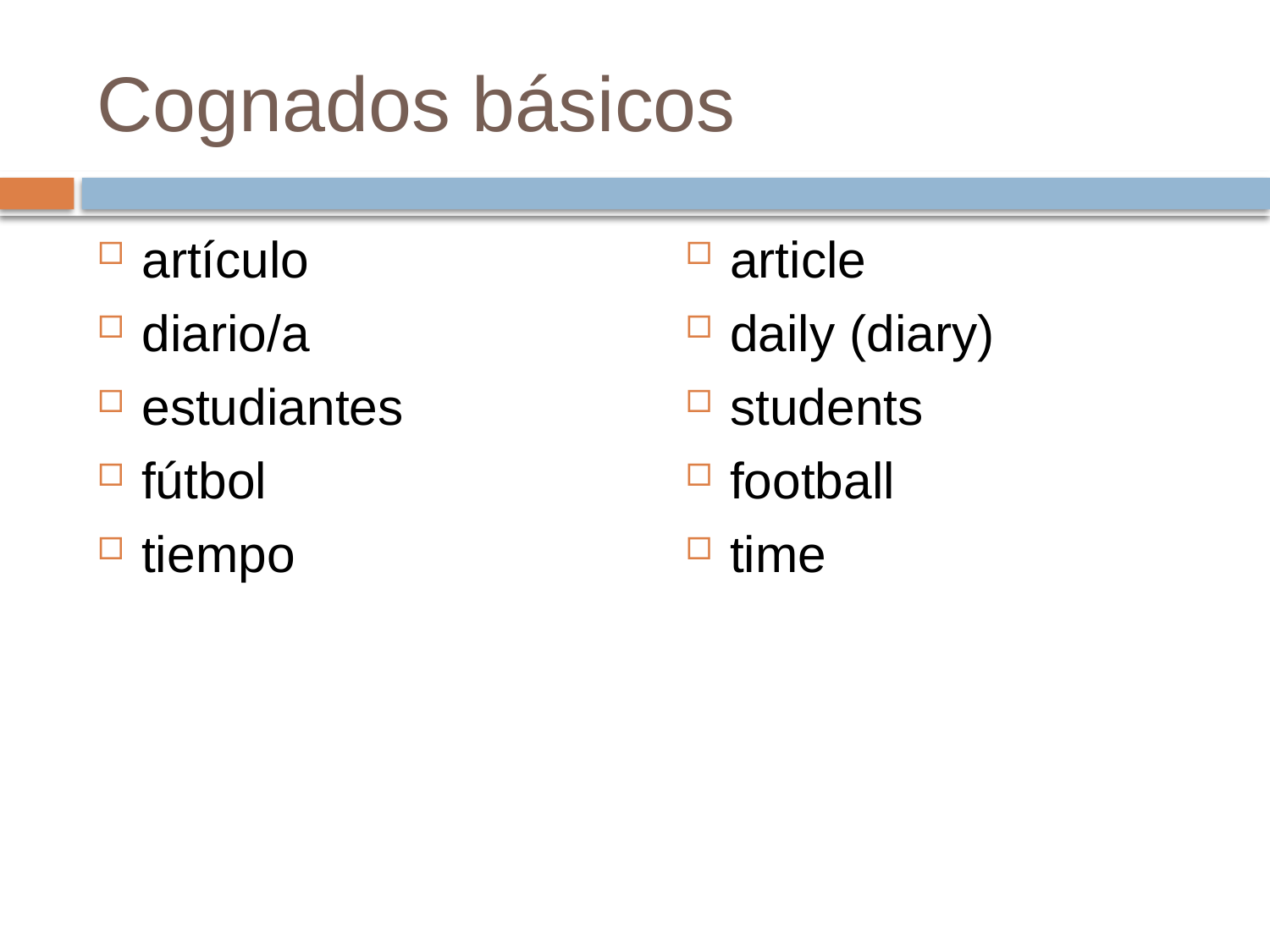

# Cognados básicos
artículo
diario/a
estudiantes
fútbol
tiempo
article
daily (diary)
students
football
time